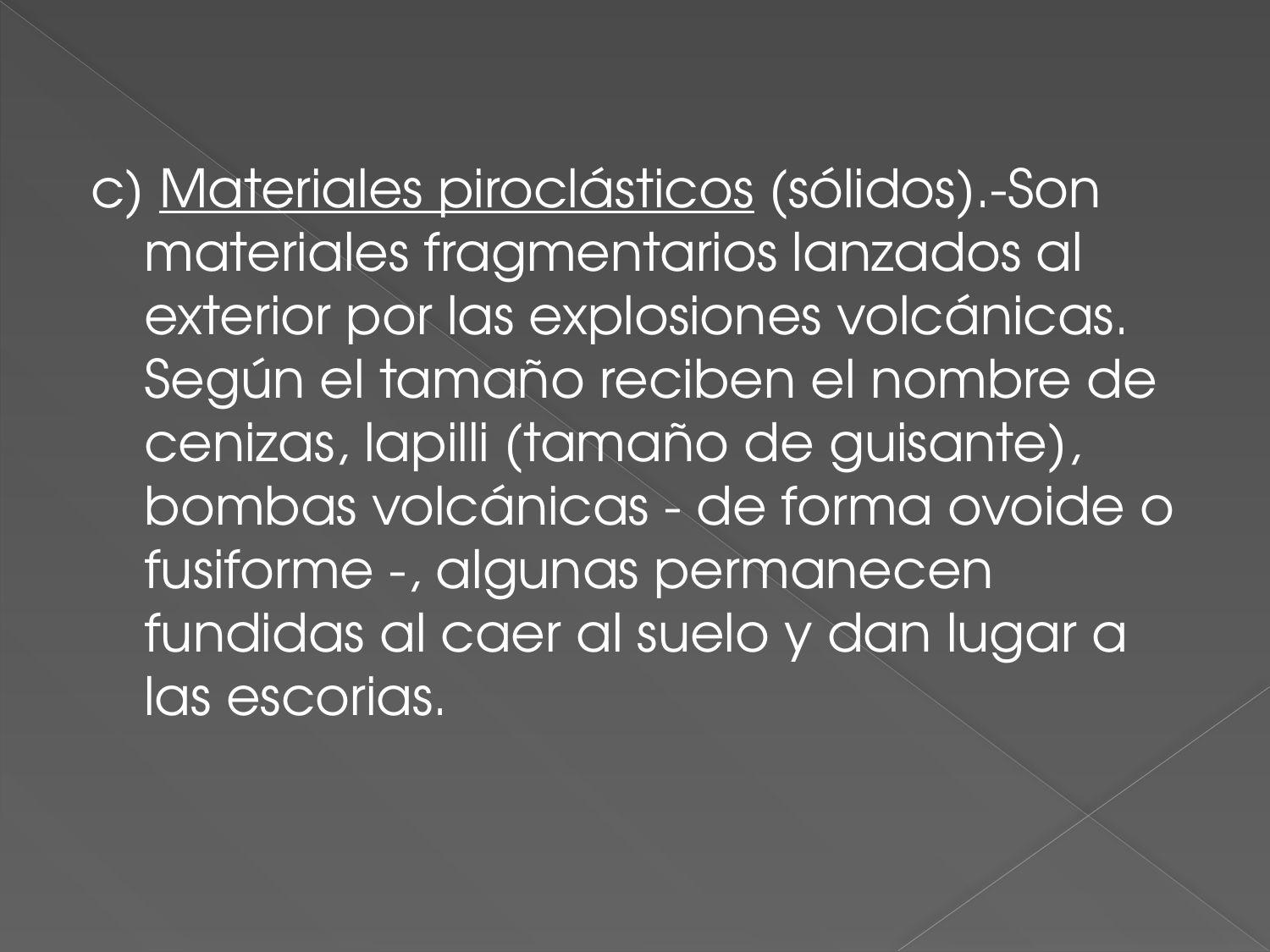

#
c) Materiales piroclásticos (sólidos).-Son materiales fragmentarios lanzados al exterior por las explosiones volcánicas. Según el tamaño reciben el nombre de cenizas, lapilli (tamaño de guisante), bombas volcánicas - de forma ovoide o fusiforme -, algunas permanecen fundidas al caer al suelo y dan lugar a las escorias.